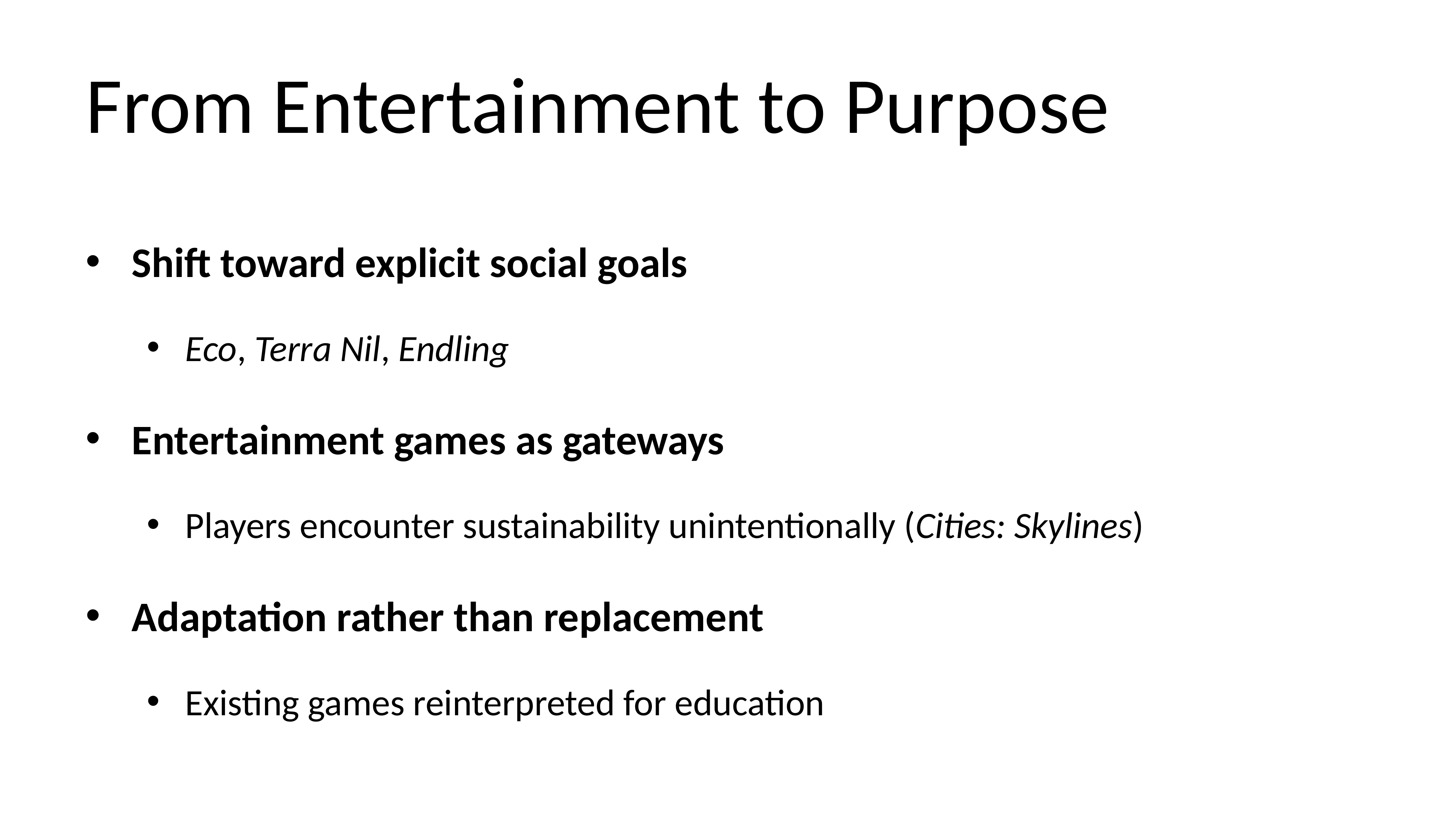

# From Entertainment to Purpose
Shift toward explicit social goals
Eco, Terra Nil, Endling
Entertainment games as gateways
Players encounter sustainability unintentionally (Cities: Skylines)
Adaptation rather than replacement
Existing games reinterpreted for education